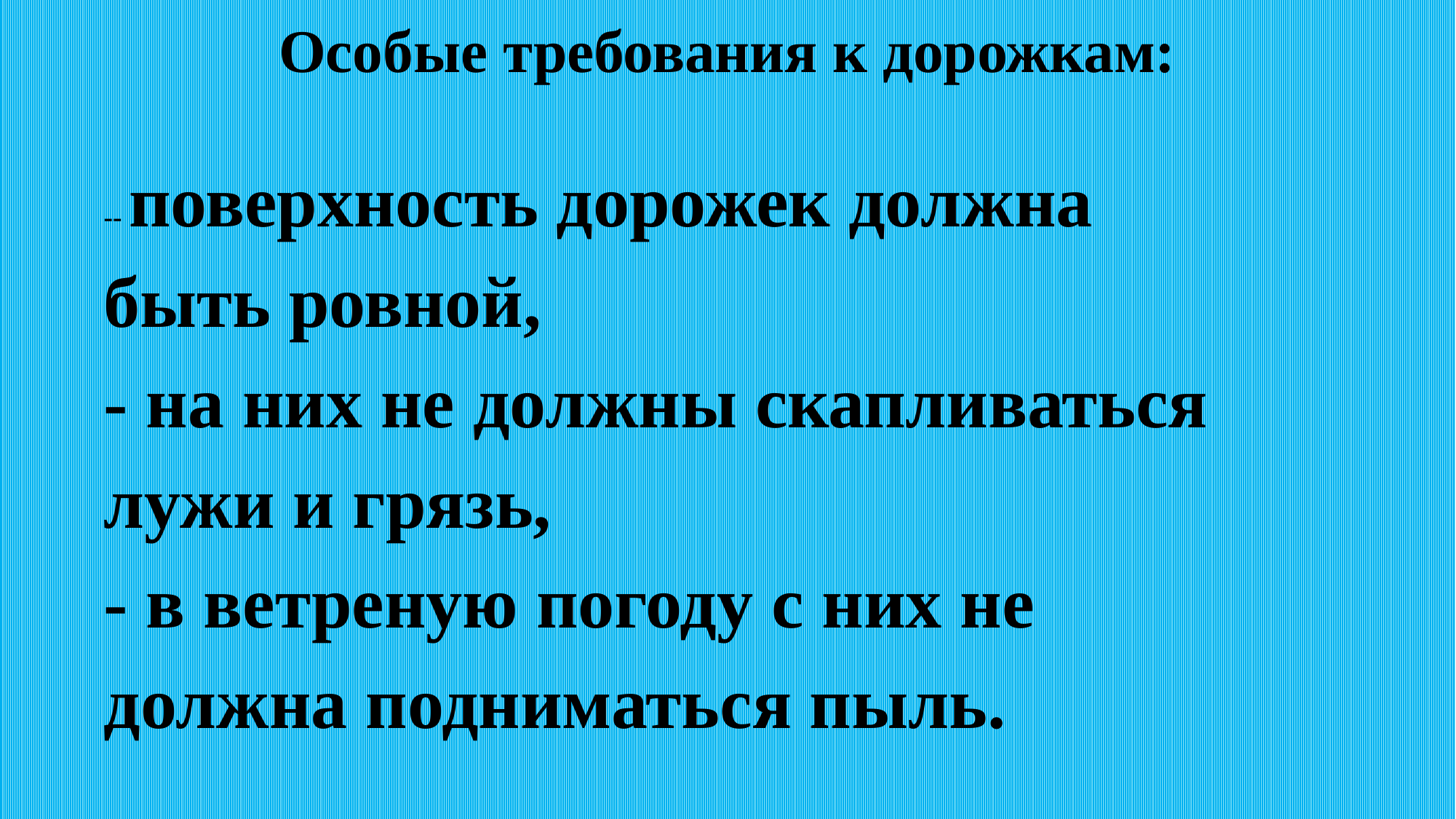

# Особые требования к дорожкам:
-- поверхность дорожек должна быть ровной,
- на них не должны скапливаться лужи и грязь,
- в ветреную погоду с них не должна подниматься пыль.